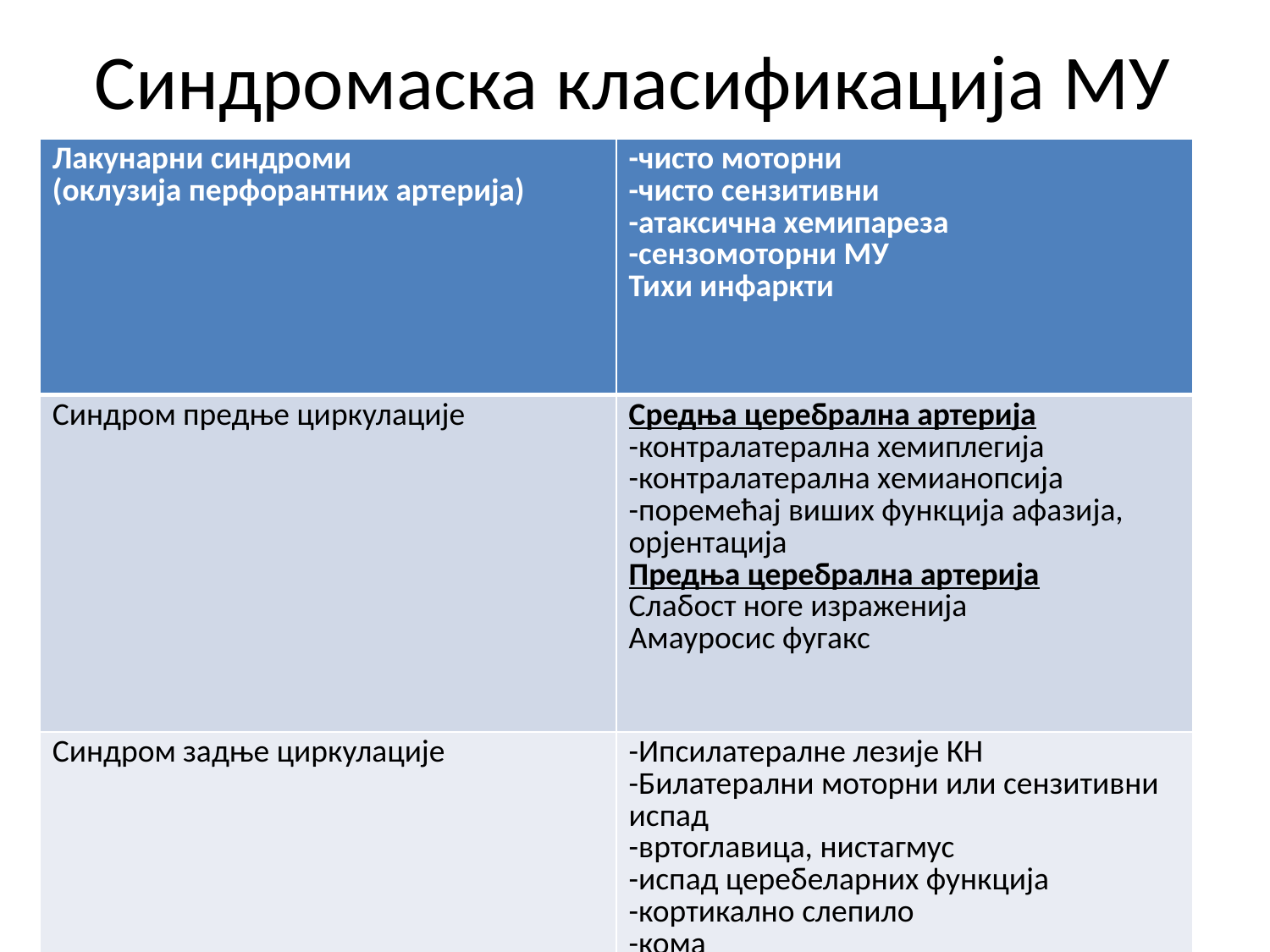

# Синдромаска класификација МУ
| Лакунарни синдроми (оклузија перфорантних артерија) | -чисто моторни -чисто сензитивни -атаксична хемипареза -сензомоторни МУ Тихи инфаркти |
| --- | --- |
| Синдром предње циркулације | Средња церебрална артерија -контралатерална хемиплегија -контралатерална хемианопсија -поремећај виших функција афазија, орјентација Предња церебрална артерија Слабост ноге израженија Амауросис фугакс |
| Синдром задње циркулације | -Ипсилатералне лезије КН -Билатерални моторни или сензитивни испад -вртоглавица, нистагмус -испад церебеларних функција -кортикално слепило -кома |